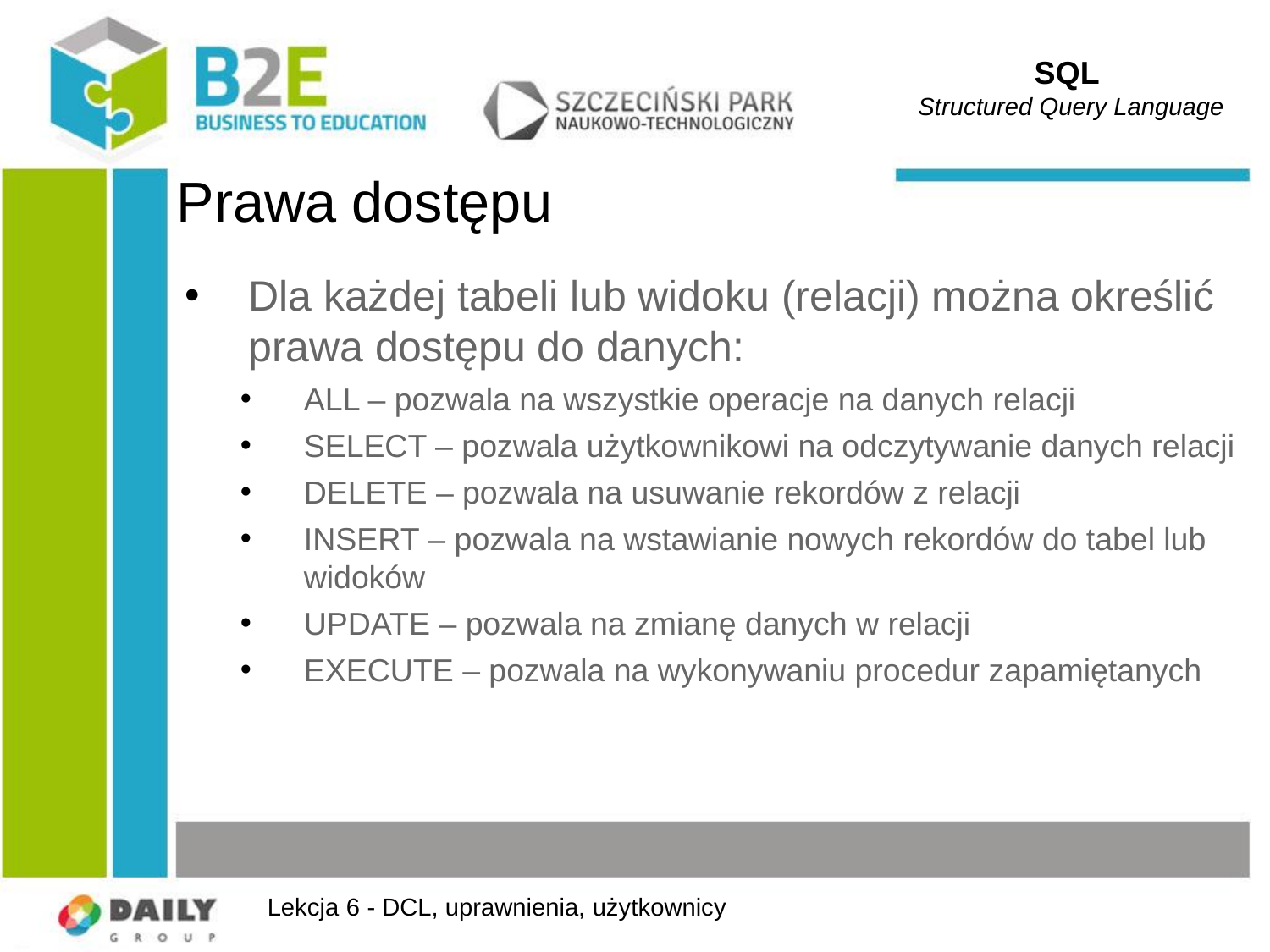

SQL
Structured Query Language
# Prawa dostępu
Dla każdej tabeli lub widoku (relacji) można określić prawa dostępu do danych:
ALL – pozwala na wszystkie operacje na danych relacji
SELECT – pozwala użytkownikowi na odczytywanie danych relacji
DELETE – pozwala na usuwanie rekordów z relacji
INSERT – pozwala na wstawianie nowych rekordów do tabel lub widoków
UPDATE – pozwala na zmianę danych w relacji
EXECUTE – pozwala na wykonywaniu procedur zapamiętanych
Lekcja 6 - DCL, uprawnienia, użytkownicy